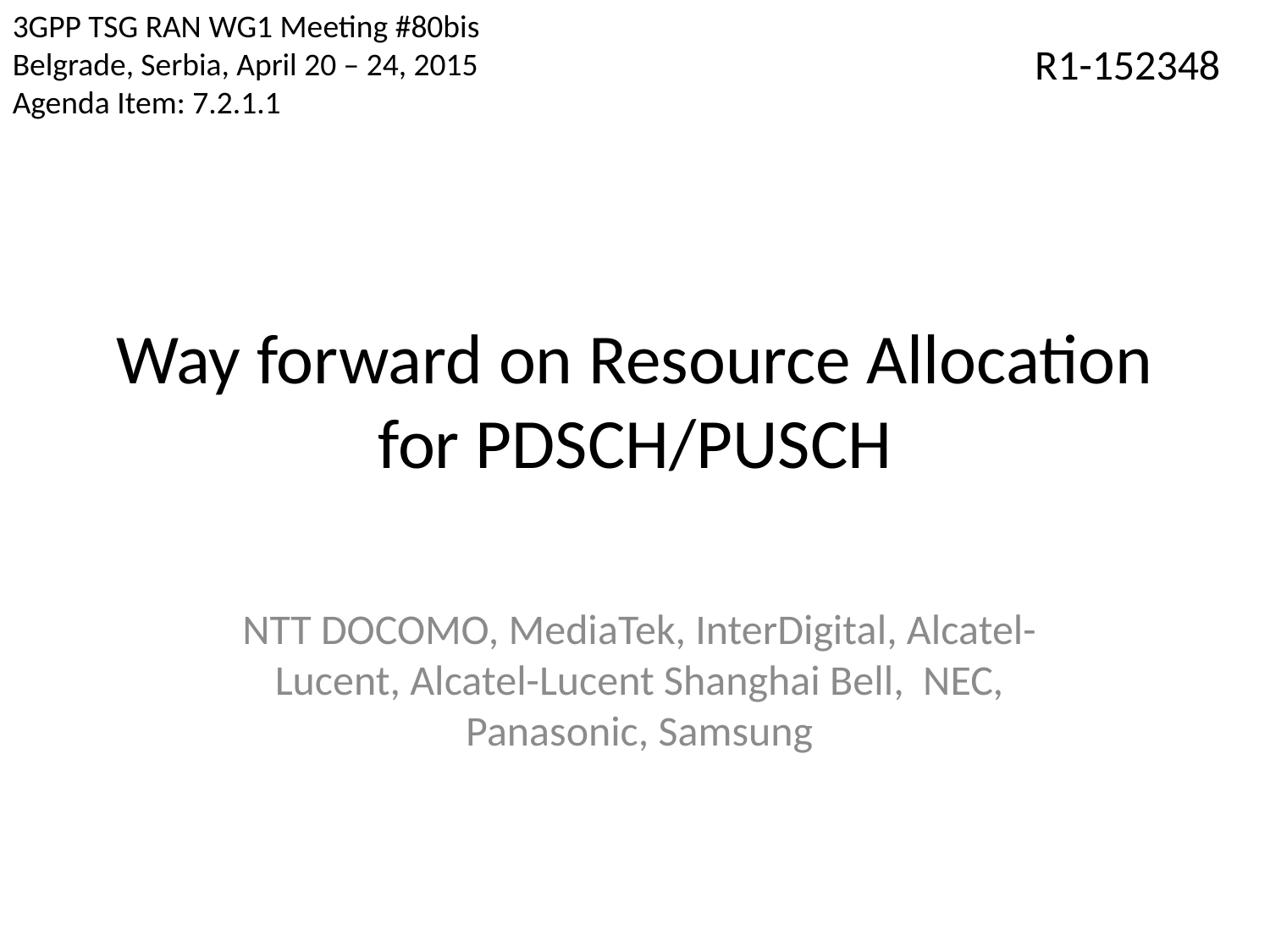

3GPP TSG RAN WG1 Meeting #80bis
Belgrade, Serbia, April 20 – 24, 2015
Agenda Item: 7.2.1.1
R1-152348
# Way forward on Resource Allocation for PDSCH/PUSCH
NTT DOCOMO, MediaTek, InterDigital, Alcatel-Lucent, Alcatel-Lucent Shanghai Bell,  NEC, Panasonic, Samsung